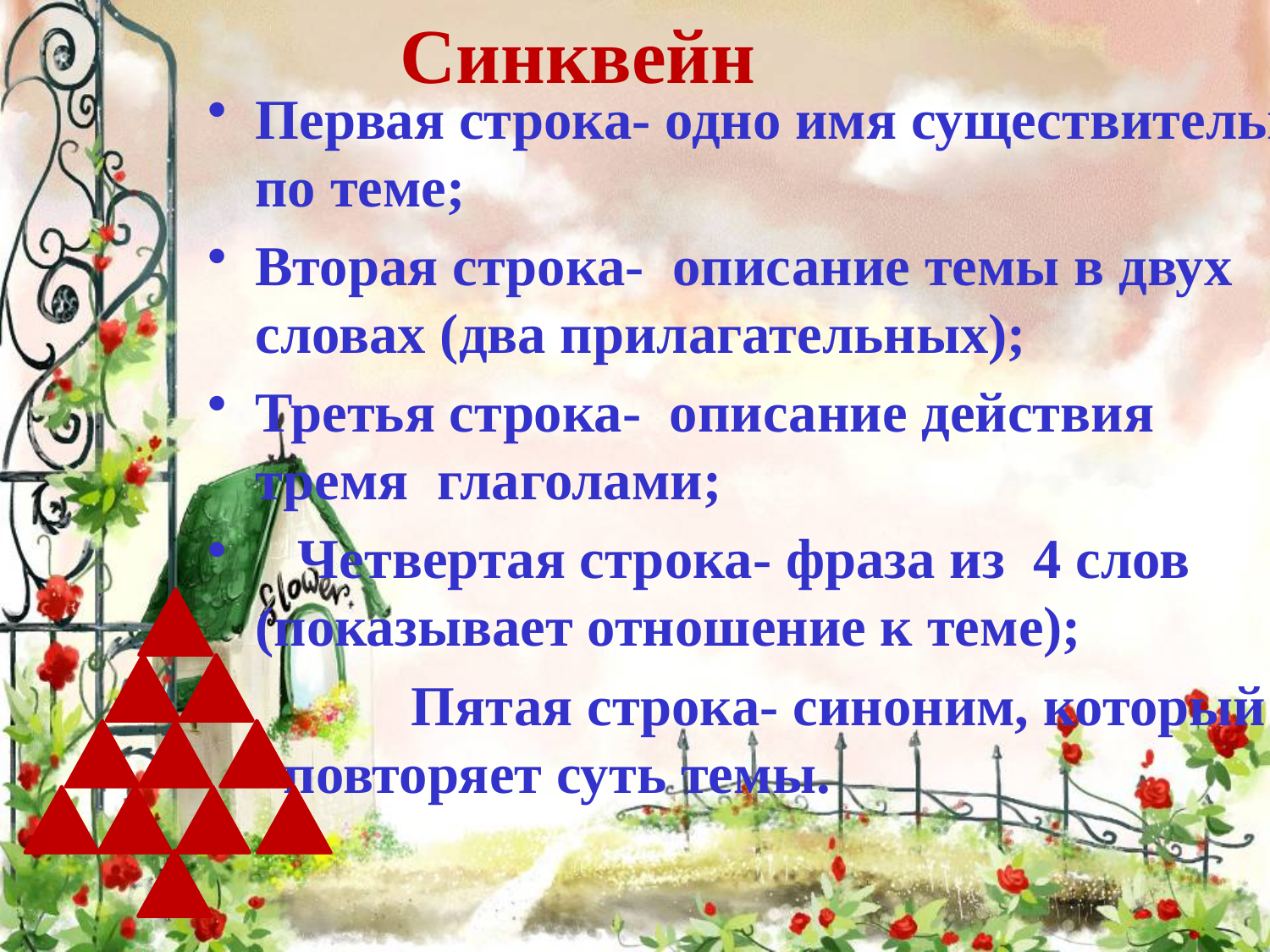

Синквейн
Первая строка- одно имя существительное по теме;
Вторая строка-  описание темы в двух словах (два прилагательных);
Третья строка-  описание действия              тремя  глаголами;
   Четвертая строка- фраза из  4 слов (показывает отношение к теме);
           Пятая строка- синоним, который         повторяет суть темы.